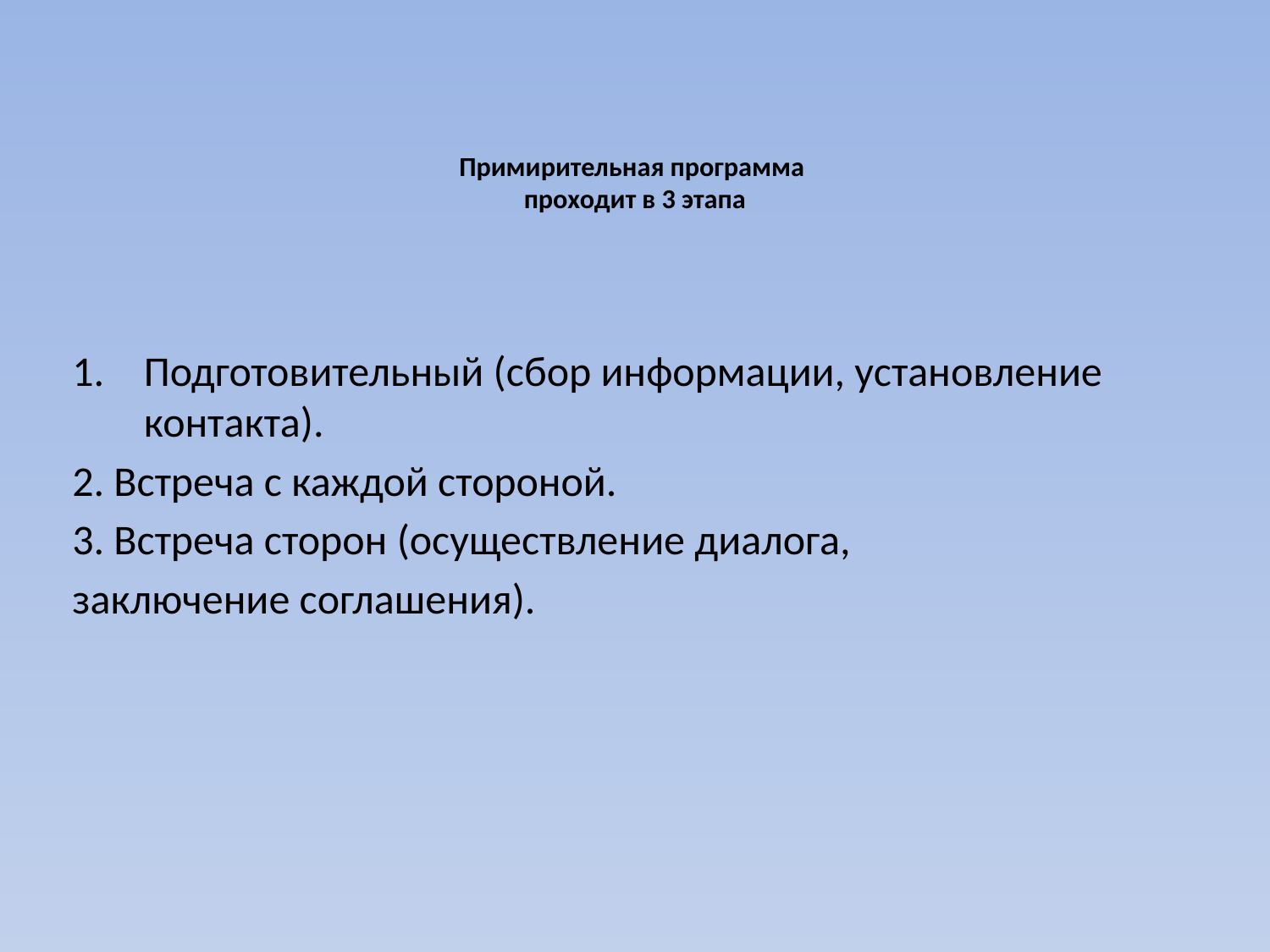

# Примирительная программа проходит в 3 этапа
Подготовительный (сбор информации, установление контакта).
2. Встреча с каждой стороной.
3. Встреча сторон (осуществление диалога,
заключение соглашения).